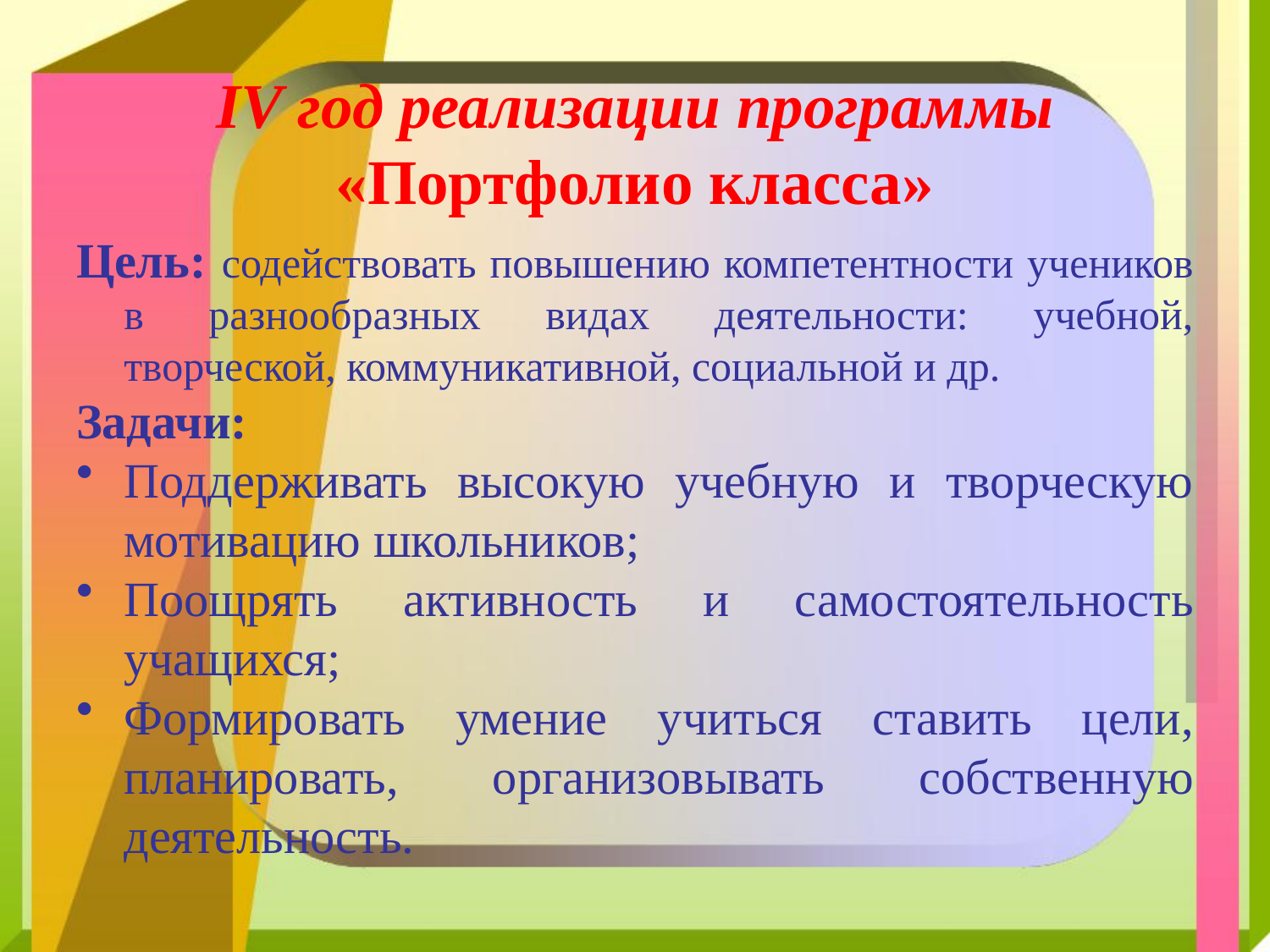

# IV год реализации программы «Портфолио класса»
Цель: содействовать повышению компетентности учеников в разнообразных видах деятельности: учебной, творческой, коммуникативной, социальной и др.
Задачи:
Поддерживать высокую учебную и творческую мотивацию школьников;
Поощрять активность и самостоятельность учащихся;
Формировать умение учиться ставить цели, планировать, организовывать собственную деятельность.